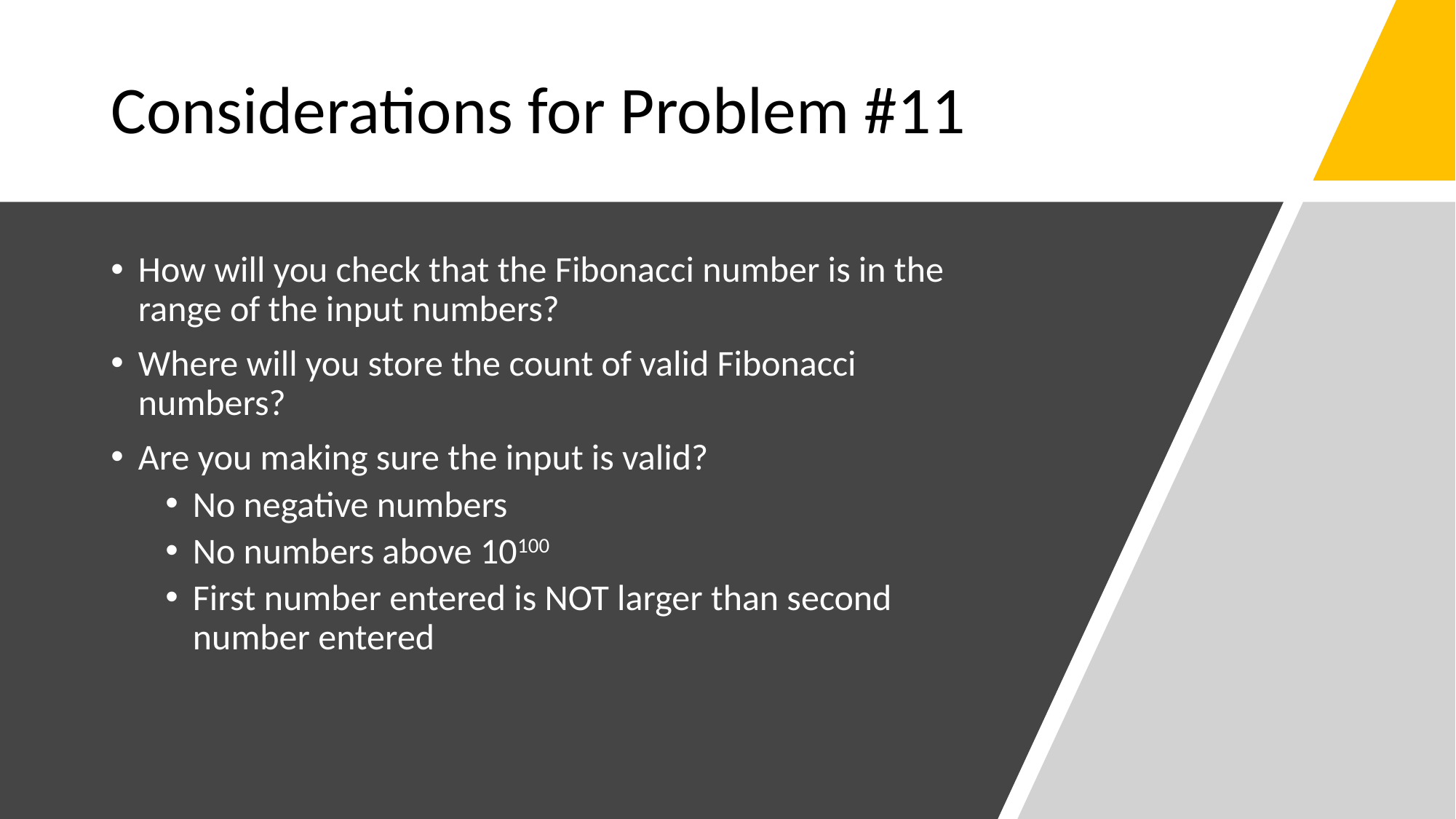

# Considerations for Problem #11

How will you check that the Fibonacci number is in the range of the input numbers?
Where will you store the count of valid Fibonacci numbers?
Are you making sure the input is valid?
No negative numbers
No numbers above 10100
First number entered is NOT larger than second number entered